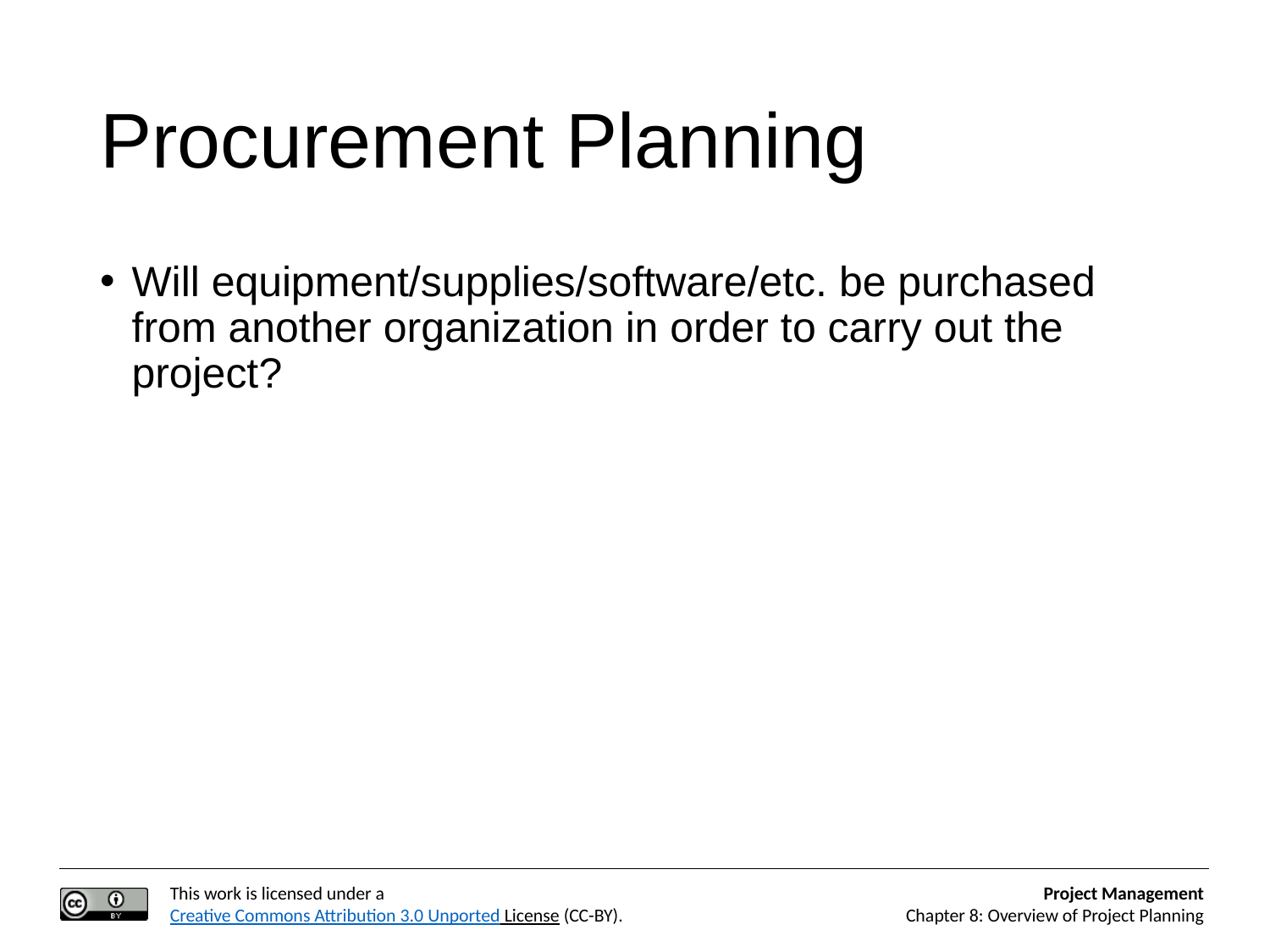

# Procurement Planning
Will equipment/supplies/software/etc. be purchased from another organization in order to carry out the project?